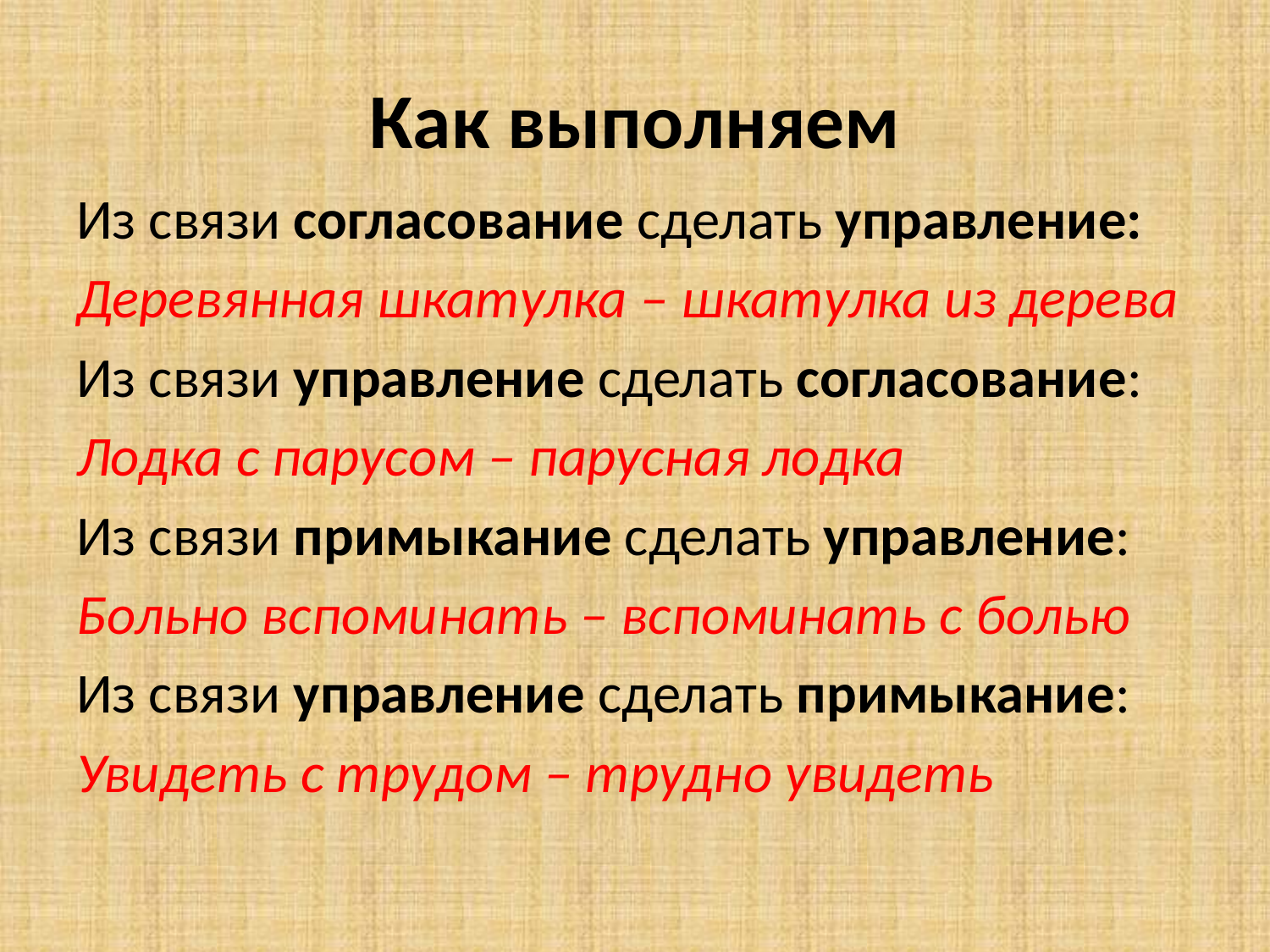

# Как выполняем
Из связи согласование сделать управление:
Деревянная шкатулка – шкатулка из дерева
Из связи управление сделать согласование:
Лодка с парусом – парусная лодка
Из связи примыкание сделать управление:
Больно вспоминать – вспоминать с болью
Из связи управление сделать примыкание:
Увидеть с трудом – трудно увидеть